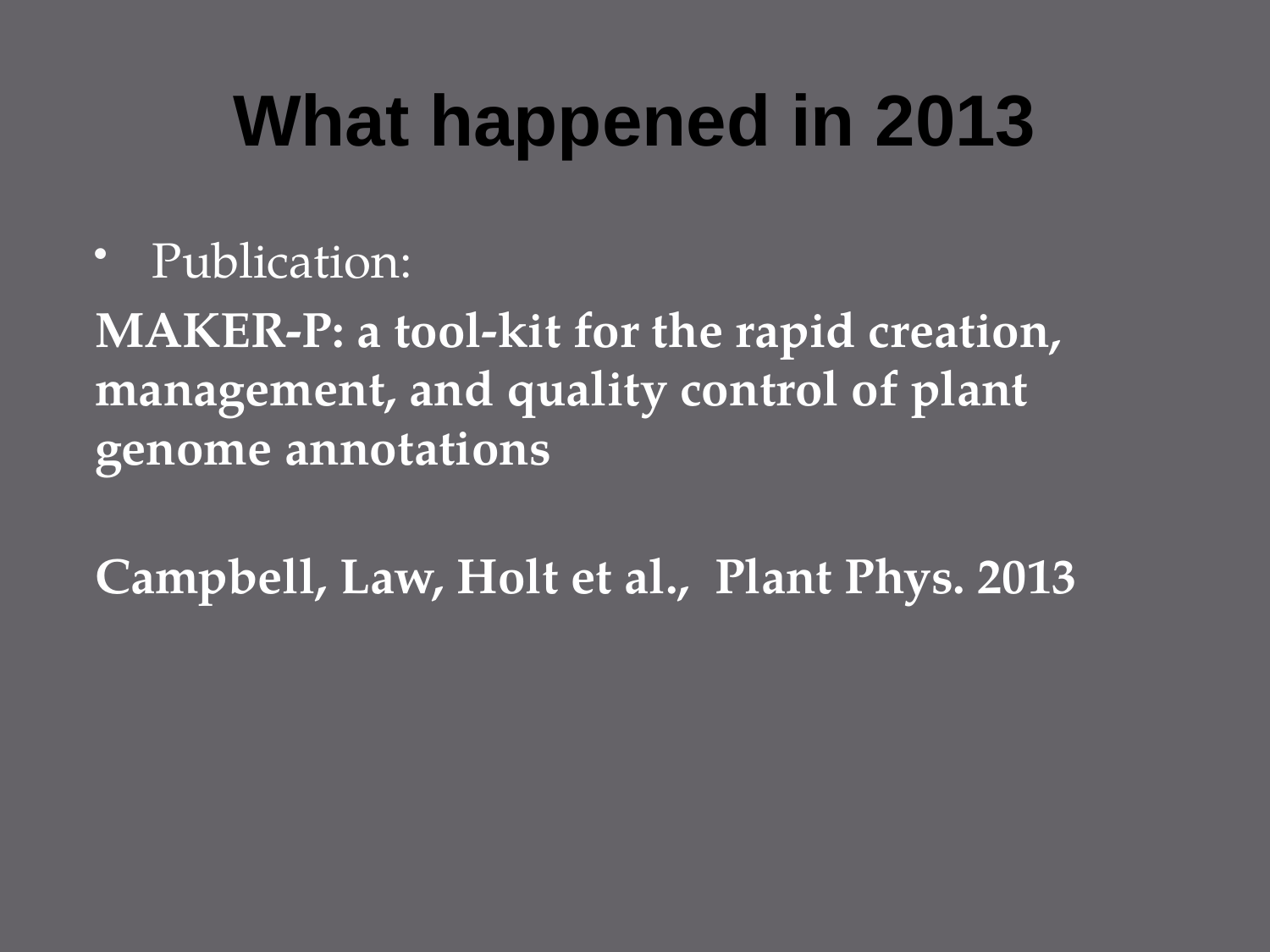

# What happened in 2013
Publication:
MAKER-P: a tool-kit for the rapid creation, management, and quality control of plant genome annotations
Campbell, Law, Holt et al.,  Plant Phys. 2013